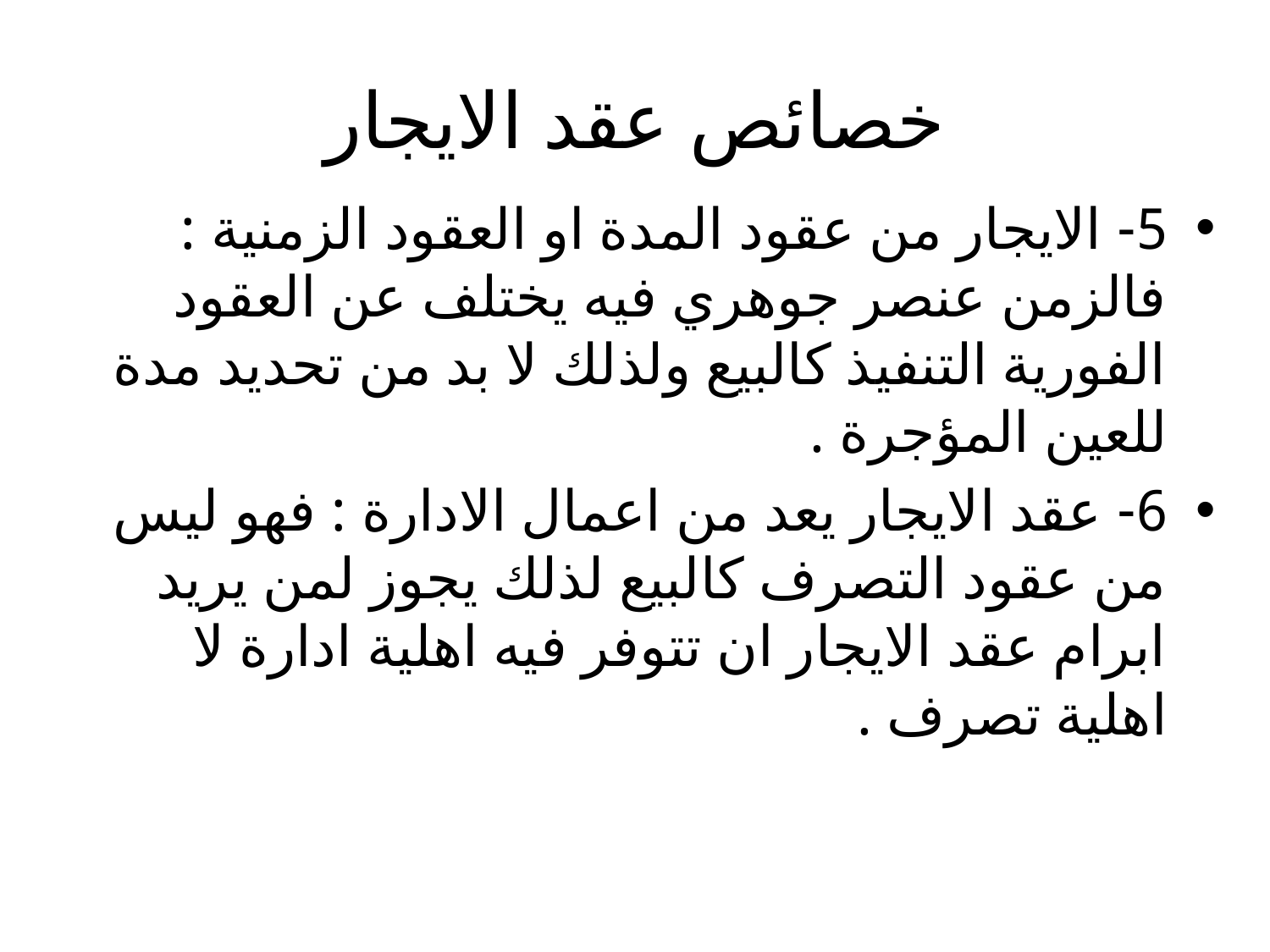

# خصائص عقد الايجار
5- الايجار من عقود المدة او العقود الزمنية : فالزمن عنصر جوهري فيه يختلف عن العقود الفورية التنفيذ كالبيع ولذلك لا بد من تحديد مدة للعين المؤجرة .
6- عقد الايجار يعد من اعمال الادارة : فهو ليس من عقود التصرف كالبيع لذلك يجوز لمن يريد ابرام عقد الايجار ان تتوفر فيه اهلية ادارة لا اهلية تصرف .